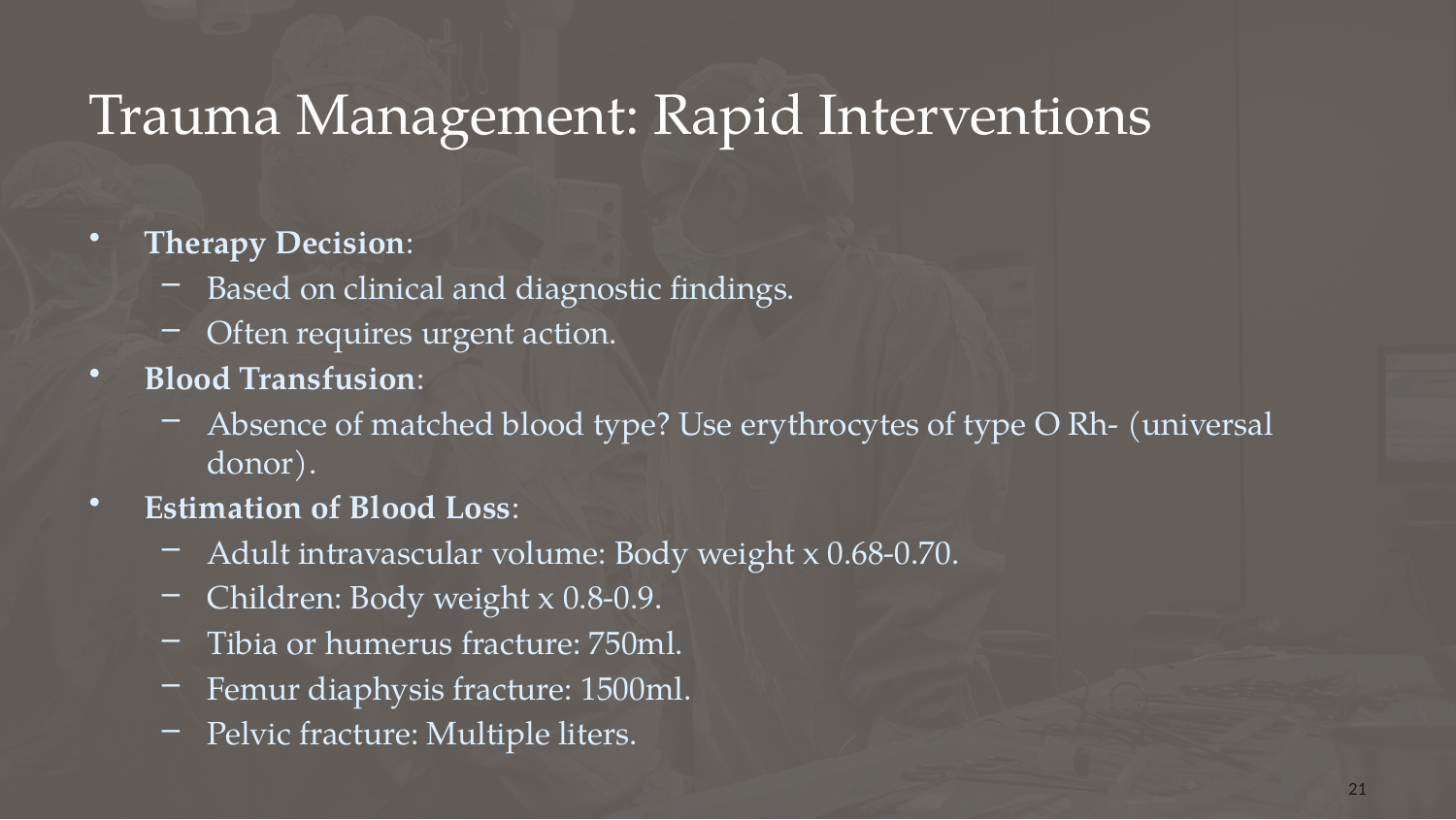

# Trauma Management: Rapid Interventions
Therapy Decision:
Based on clinical and diagnostic findings.
Often requires urgent action.
Blood Transfusion:
Absence of matched blood type? Use erythrocytes of type O Rh- (universal donor).
Estimation of Blood Loss:
Adult intravascular volume: Body weight x 0.68-0.70.
Children: Body weight x 0.8-0.9.
Tibia or humerus fracture: 750ml.
Femur diaphysis fracture: 1500ml.
Pelvic fracture: Multiple liters.

21